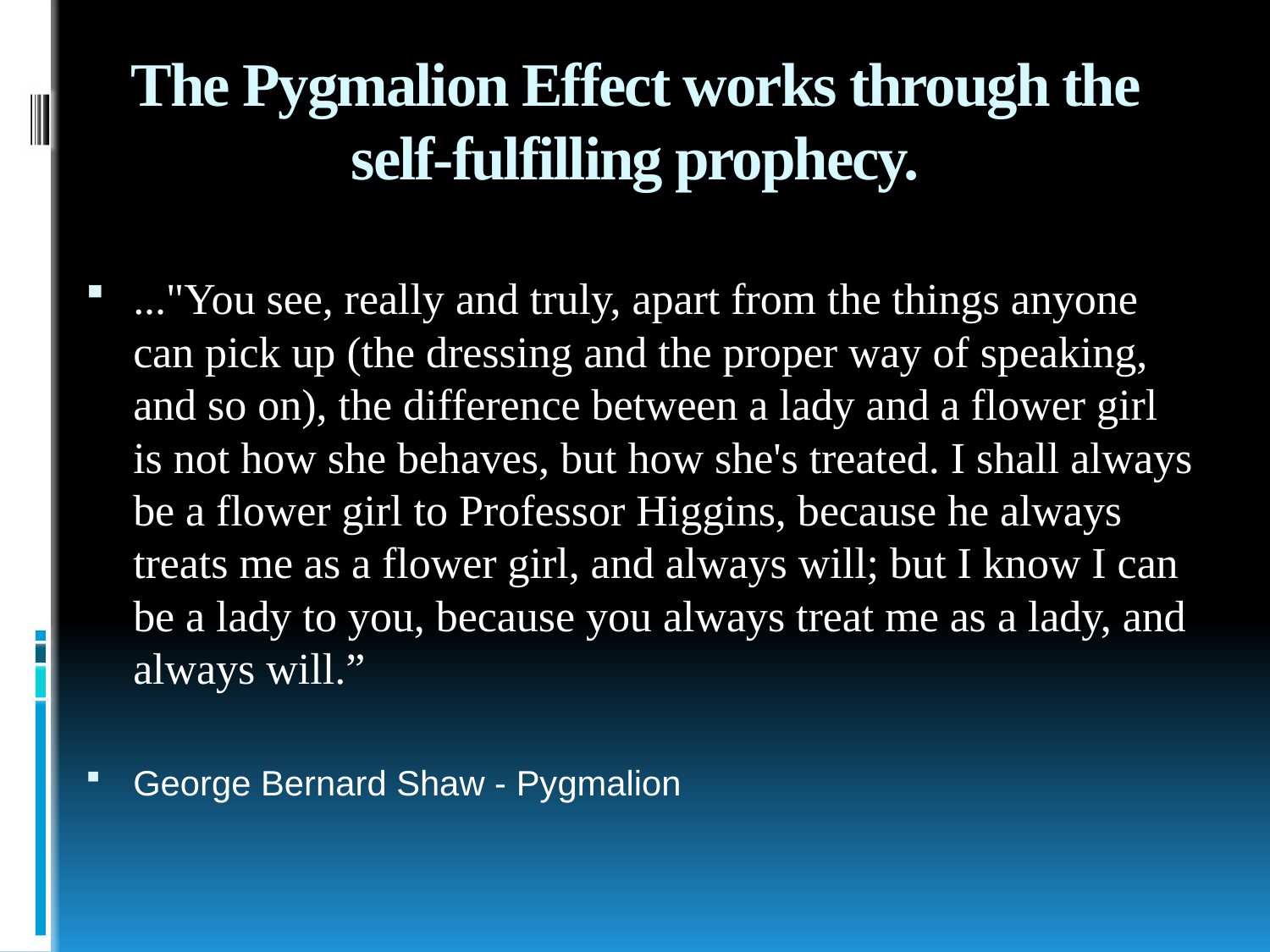

# The Pygmalion Effect works through the self-fulfilling prophecy.
..."You see, really and truly, apart from the things anyone can pick up (the dressing and the proper way of speaking, and so on), the difference between a lady and a flower girl is not how she behaves, but how she's treated. I shall always be a flower girl to Professor Higgins, because he always treats me as a flower girl, and always will; but I know I can be a lady to you, because you always treat me as a lady, and always will.”

George Bernard Shaw - Pygmalion